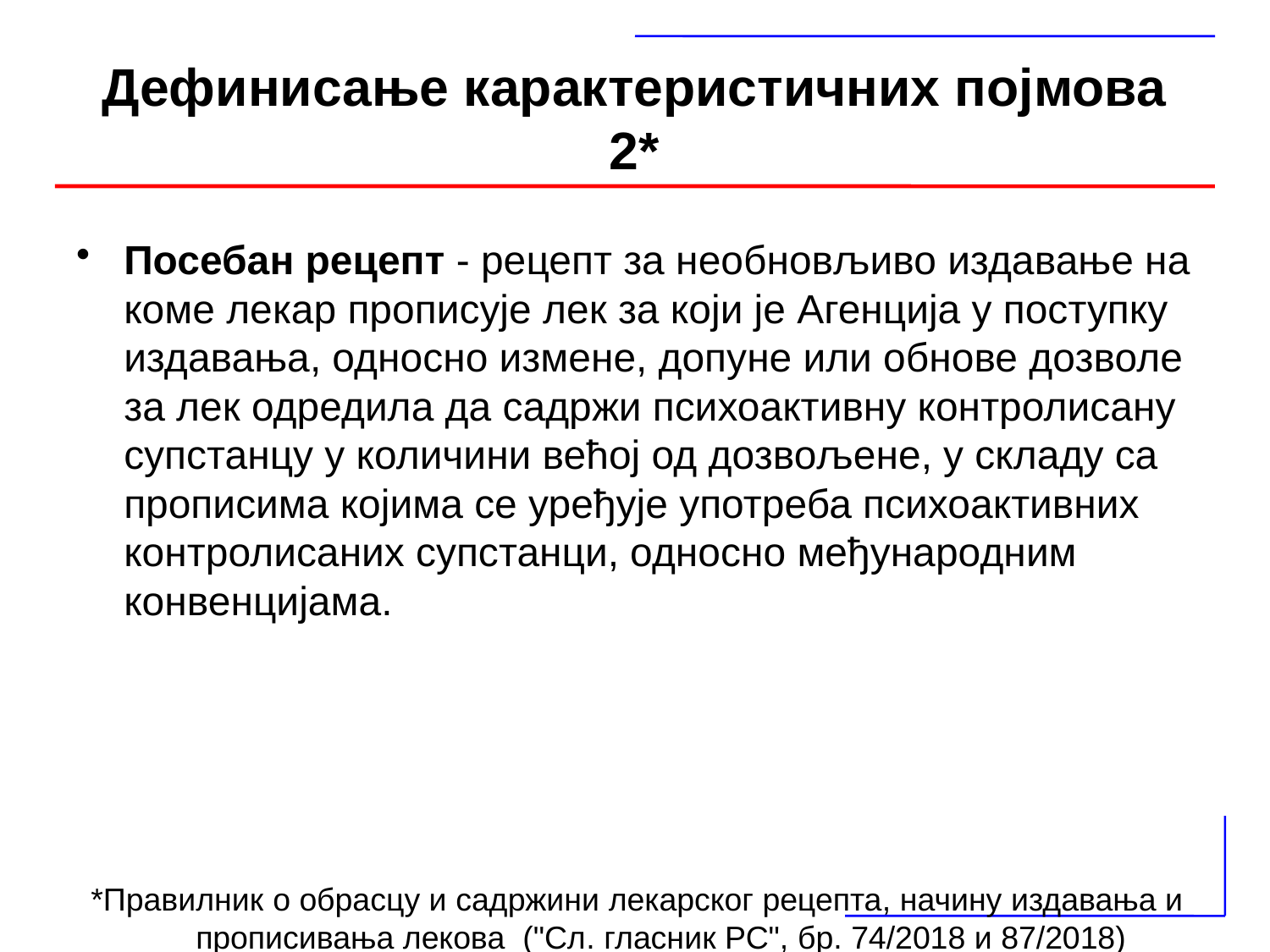

# Дефинисање карактеристичних појмова 2*
Посебан рецепт - рецепт за необновљиво издавање на коме лекар прописује лек за који је Агенција у поступку издавања, односно измене, допуне или обнове дозволе за лек одредила да садржи психоактивну контролисану супстанцу у количини већој од дозвољене, у складу са прописима којима се уређује употреба психоактивних контролисаних супстанци, односно међународним конвенцијама.

*Правилник о обрасцу и садржини лекарског рецепта, начину издавања и прописивања лекова  ("Сл. гласник РС", бр. 74/2018 и 87/2018)